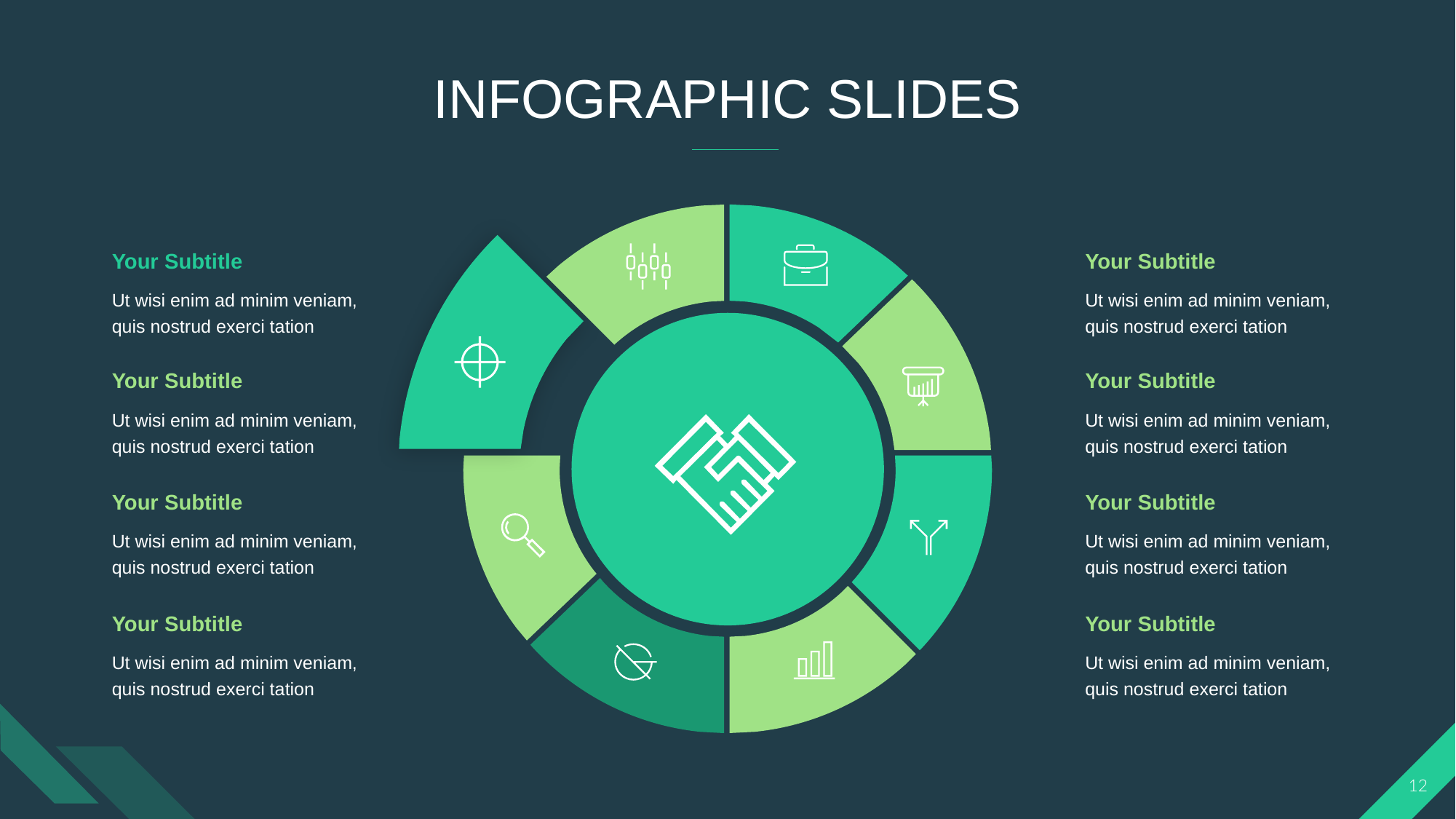

INFOGRAPHIC SLIDES

Your Subtitle
Your Subtitle
Ut wisi enim ad minim veniam, quis nostrud exerci tation
Ut wisi enim ad minim veniam, quis nostrud exerci tation

Your Subtitle
Your Subtitle
Ut wisi enim ad minim veniam, quis nostrud exerci tation
Ut wisi enim ad minim veniam, quis nostrud exerci tation

Your Subtitle
Your Subtitle
Ut wisi enim ad minim veniam, quis nostrud exerci tation
Ut wisi enim ad minim veniam, quis nostrud exerci tation

Your Subtitle
Your Subtitle
Ut wisi enim ad minim veniam, quis nostrud exerci tation
Ut wisi enim ad minim veniam, quis nostrud exerci tation